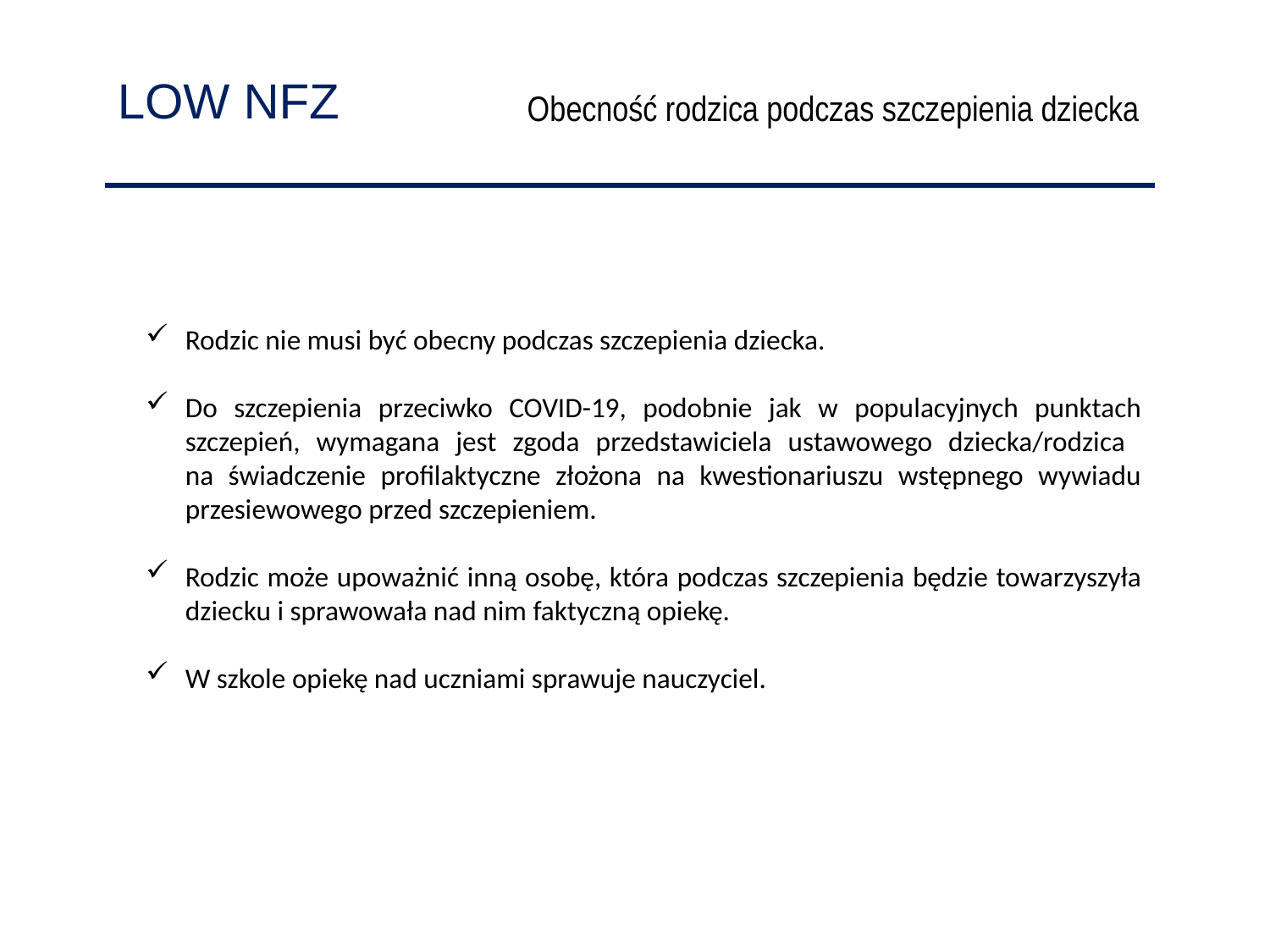

LOW NFZ
Obecność rodzica podczas szczepienia dziecka

Rodzic nie musi być obecny podczas szczepienia dziecka.

Do szczepienia przeciwko COVID-19, podobnie jak w populacyjnych punktach szczepień, wymagana jest zgoda przedstawiciela ustawowego dziecka/rodzica
na świadczenie profilaktyczne złożona na kwestionariuszu wstępnego wywiadu przesiewowego przed szczepieniem.

Rodzic może upoważnić inną osobę, która podczas szczepienia będzie towarzyszyła dziecku i sprawowała nad nim faktyczną opiekę.

W szkole opiekę nad uczniami sprawuje nauczyciel.